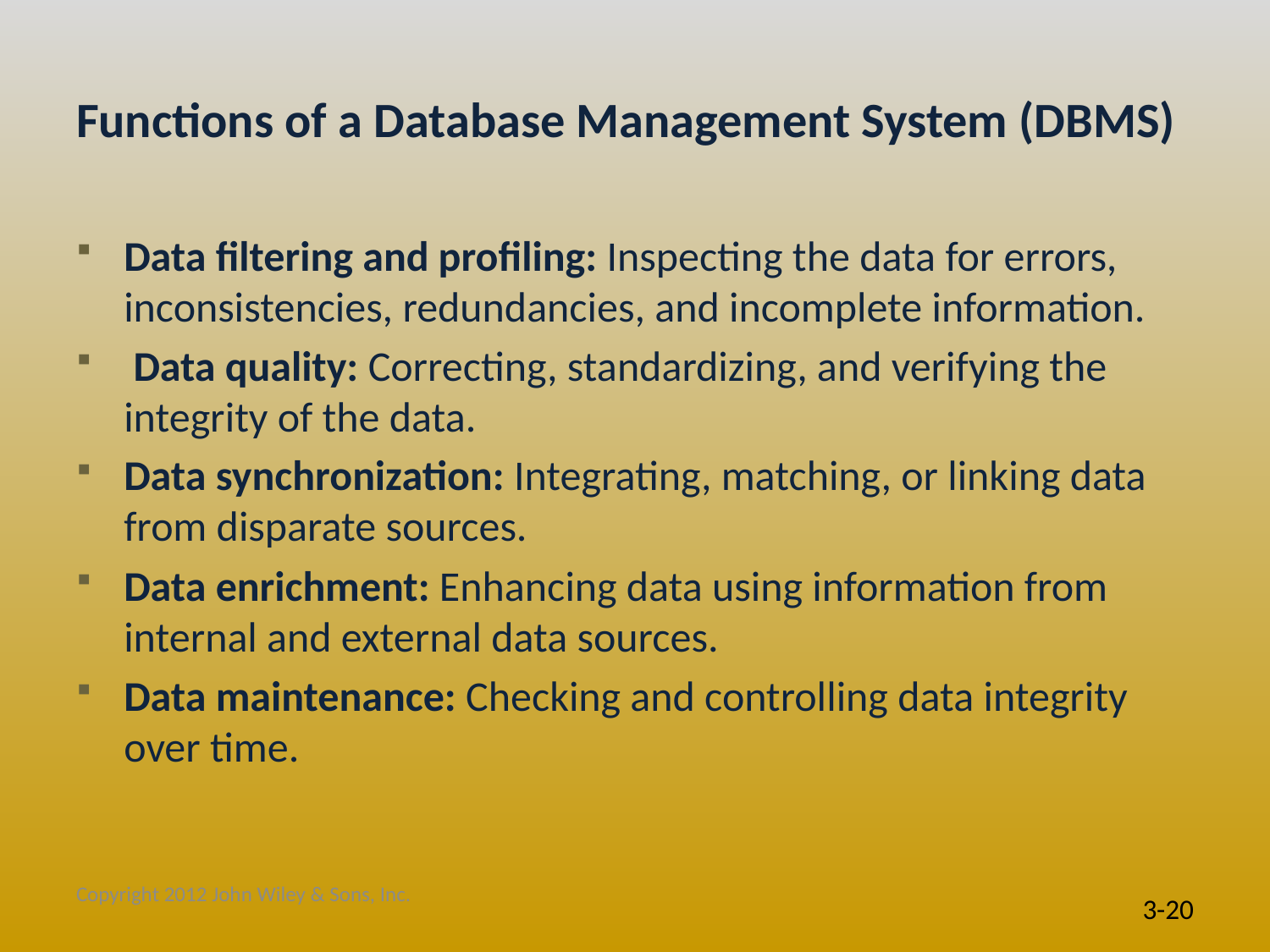

# Functions of a Database Management System (DBMS)
Data filtering and profiling: Inspecting the data for errors, inconsistencies, redundancies, and incomplete information.
 Data quality: Correcting, standardizing, and verifying the integrity of the data.
Data synchronization: Integrating, matching, or linking data from disparate sources.
Data enrichment: Enhancing data using information from internal and external data sources.
Data maintenance: Checking and controlling data integrity over time.
Copyright 2012 John Wiley & Sons, Inc.
3-20